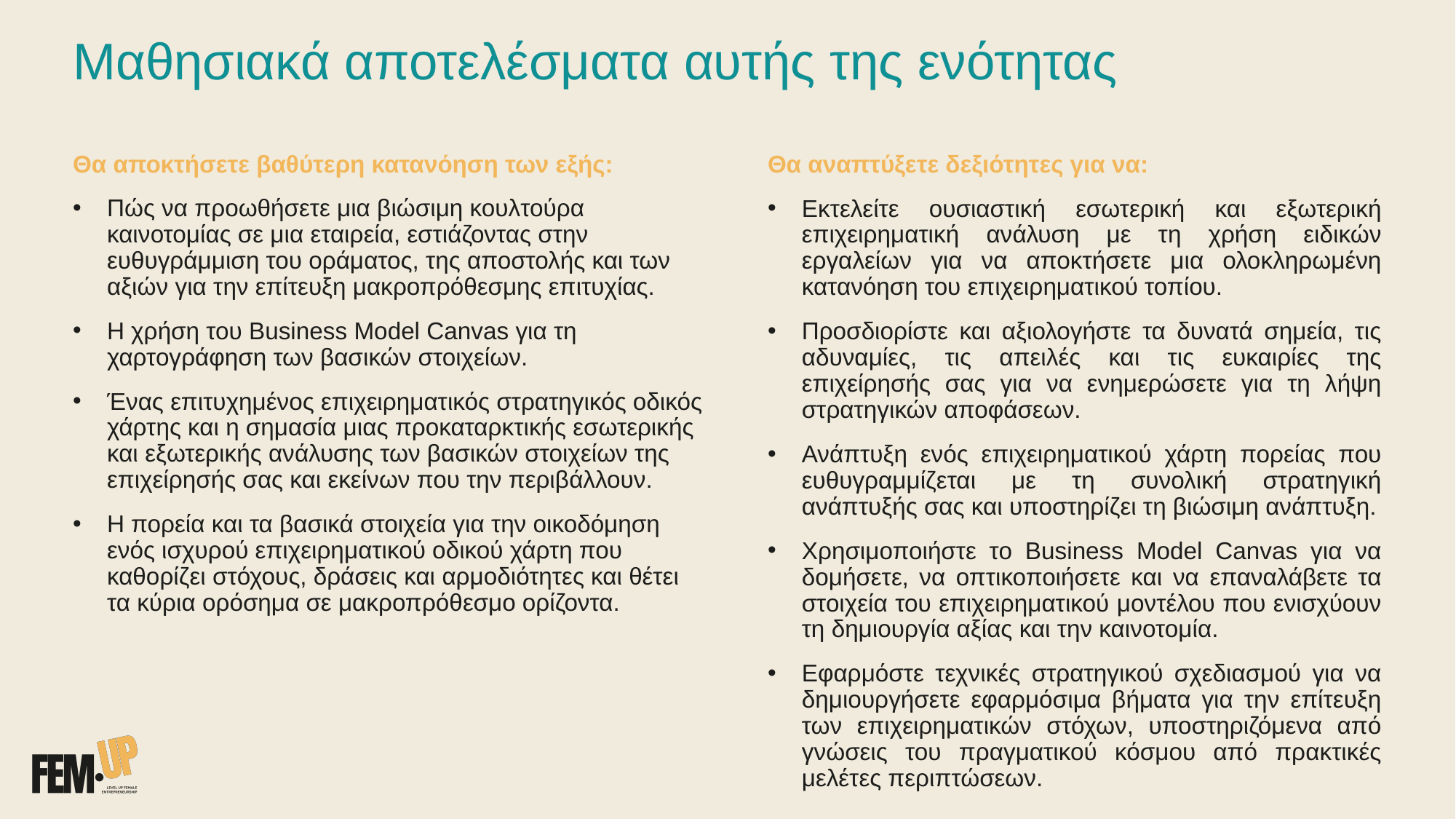

# Μαθησιακά αποτελέσματα αυτής της ενότητας
Θα αποκτήσετε βαθύτερη κατανόηση των εξής:
Πώς να προωθήσετε μια βιώσιμη κουλτούρα καινοτομίας σε μια εταιρεία, εστιάζοντας στην ευθυγράμμιση του οράματος, της αποστολής και των αξιών για την επίτευξη μακροπρόθεσμης επιτυχίας.
Η χρήση του Business Model Canvas για τη χαρτογράφηση των βασικών στοιχείων.
Ένας επιτυχημένος επιχειρηματικός στρατηγικός οδικός χάρτης και η σημασία μιας προκαταρκτικής εσωτερικής και εξωτερικής ανάλυσης των βασικών στοιχείων της επιχείρησής σας και εκείνων που την περιβάλλουν.
Η πορεία και τα βασικά στοιχεία για την οικοδόμηση ενός ισχυρού επιχειρηματικού οδικού χάρτη που καθορίζει στόχους, δράσεις και αρμοδιότητες και θέτει τα κύρια ορόσημα σε μακροπρόθεσμο ορίζοντα.

Θα αναπτύξετε δεξιότητες για να:
Εκτελείτε ουσιαστική εσωτερική και εξωτερική επιχειρηματική ανάλυση με τη χρήση ειδικών εργαλείων για να αποκτήσετε μια ολοκληρωμένη κατανόηση του επιχειρηματικού τοπίου.
Προσδιορίστε και αξιολογήστε τα δυνατά σημεία, τις αδυναμίες, τις απειλές και τις ευκαιρίες της επιχείρησής σας για να ενημερώσετε για τη λήψη στρατηγικών αποφάσεων.
Ανάπτυξη ενός επιχειρηματικού χάρτη πορείας που ευθυγραμμίζεται με τη συνολική στρατηγική ανάπτυξής σας και υποστηρίζει τη βιώσιμη ανάπτυξη.
Χρησιμοποιήστε το Business Model Canvas για να δομήσετε, να οπτικοποιήσετε και να επαναλάβετε τα στοιχεία του επιχειρηματικού μοντέλου που ενισχύουν τη δημιουργία αξίας και την καινοτομία.
Εφαρμόστε τεχνικές στρατηγικού σχεδιασμού για να δημιουργήσετε εφαρμόσιμα βήματα για την επίτευξη των επιχειρηματικών στόχων, υποστηριζόμενα από γνώσεις του πραγματικού κόσμου από πρακτικές μελέτες περιπτώσεων.